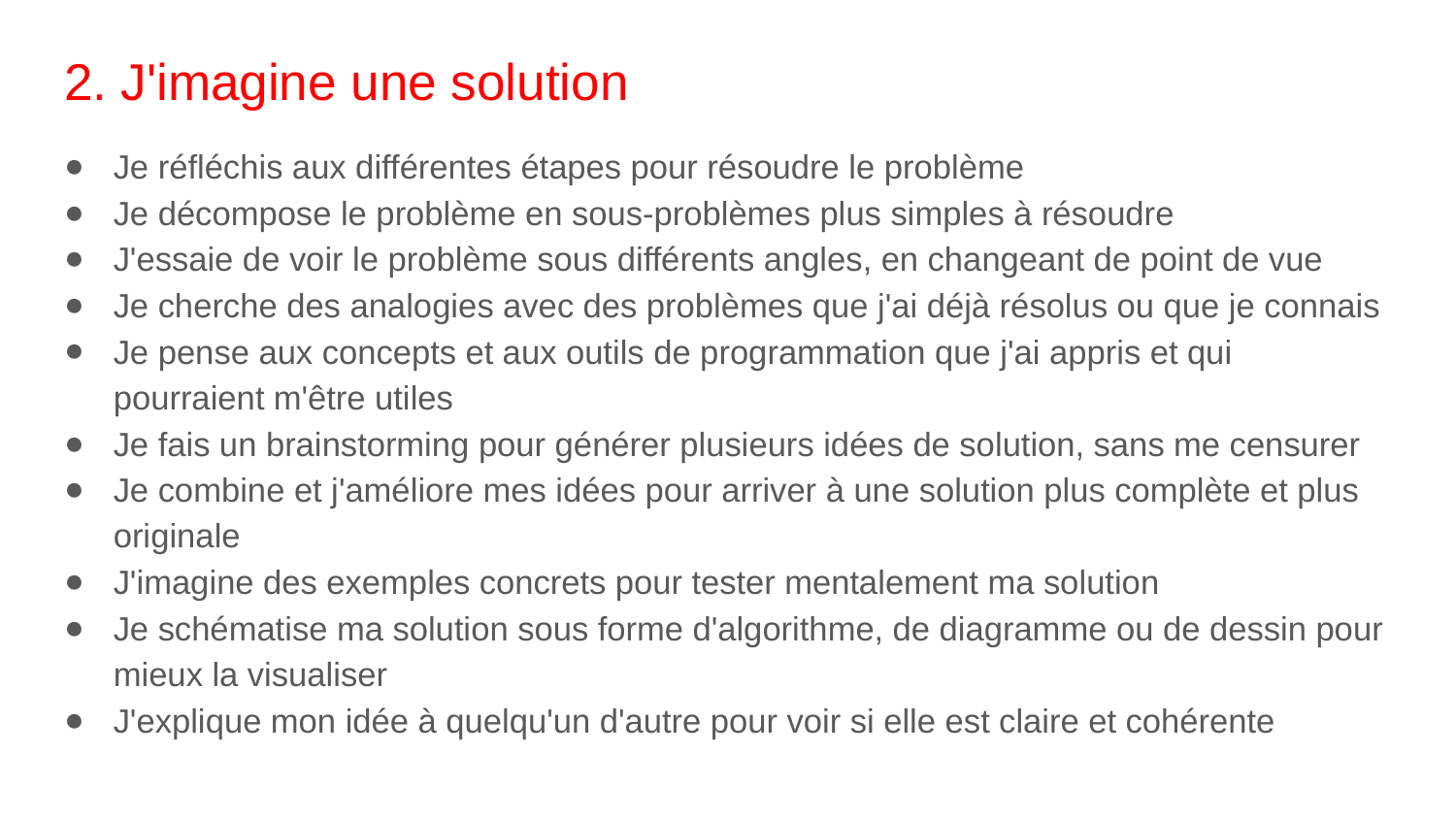

# 2. J'imagine une solution
Je réfléchis aux différentes étapes pour résoudre le problème
Je décompose le problème en sous-problèmes plus simples à résoudre
J'essaie de voir le problème sous différents angles, en changeant de point de vue
Je cherche des analogies avec des problèmes que j'ai déjà résolus ou que je connais
Je pense aux concepts et aux outils de programmation que j'ai appris et qui pourraient m'être utiles
Je fais un brainstorming pour générer plusieurs idées de solution, sans me censurer
Je combine et j'améliore mes idées pour arriver à une solution plus complète et plus originale
J'imagine des exemples concrets pour tester mentalement ma solution
Je schématise ma solution sous forme d'algorithme, de diagramme ou de dessin pour mieux la visualiser
J'explique mon idée à quelqu'un d'autre pour voir si elle est claire et cohérente